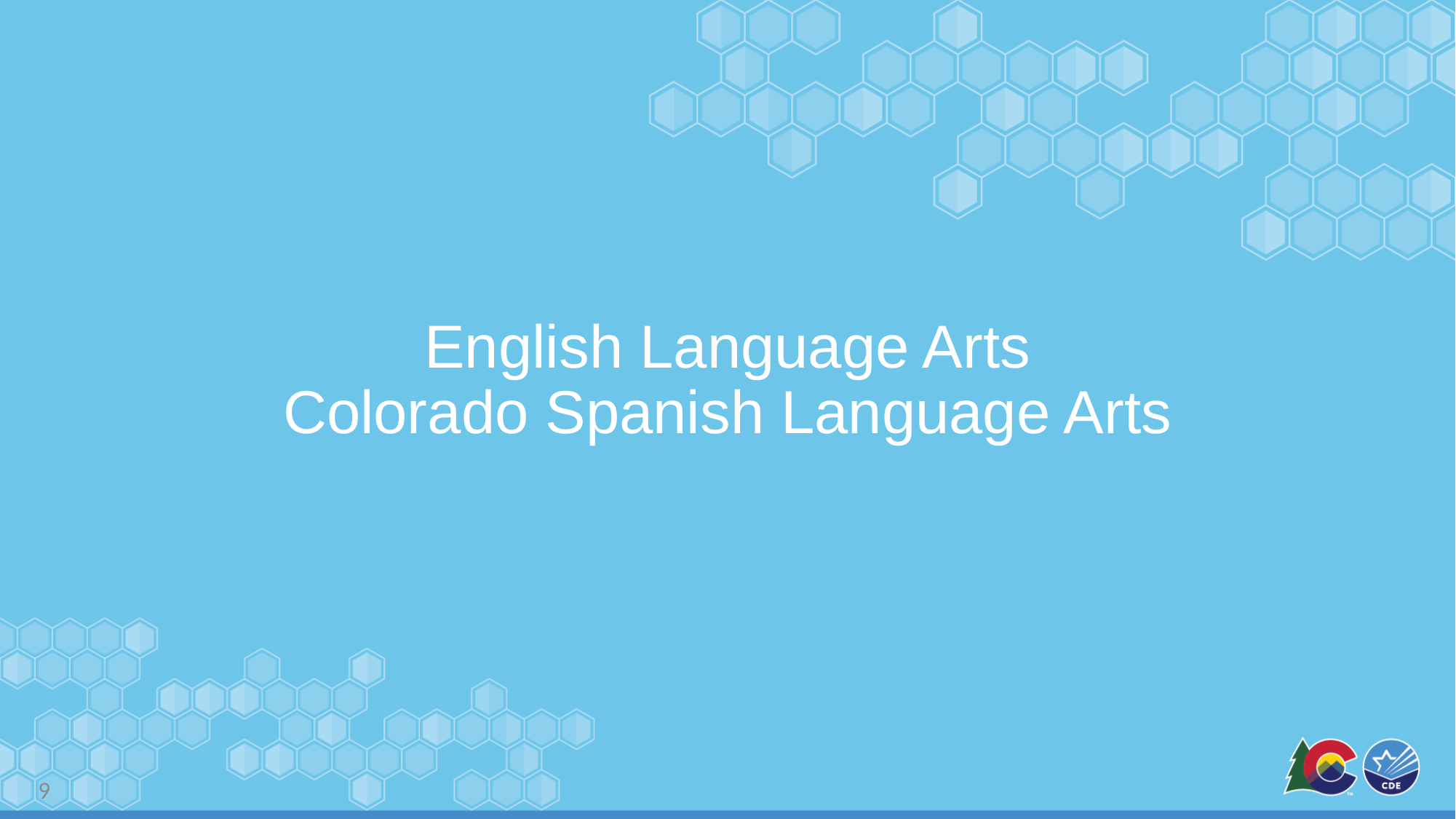

# English Language Arts Colorado Spanish Language Arts
9